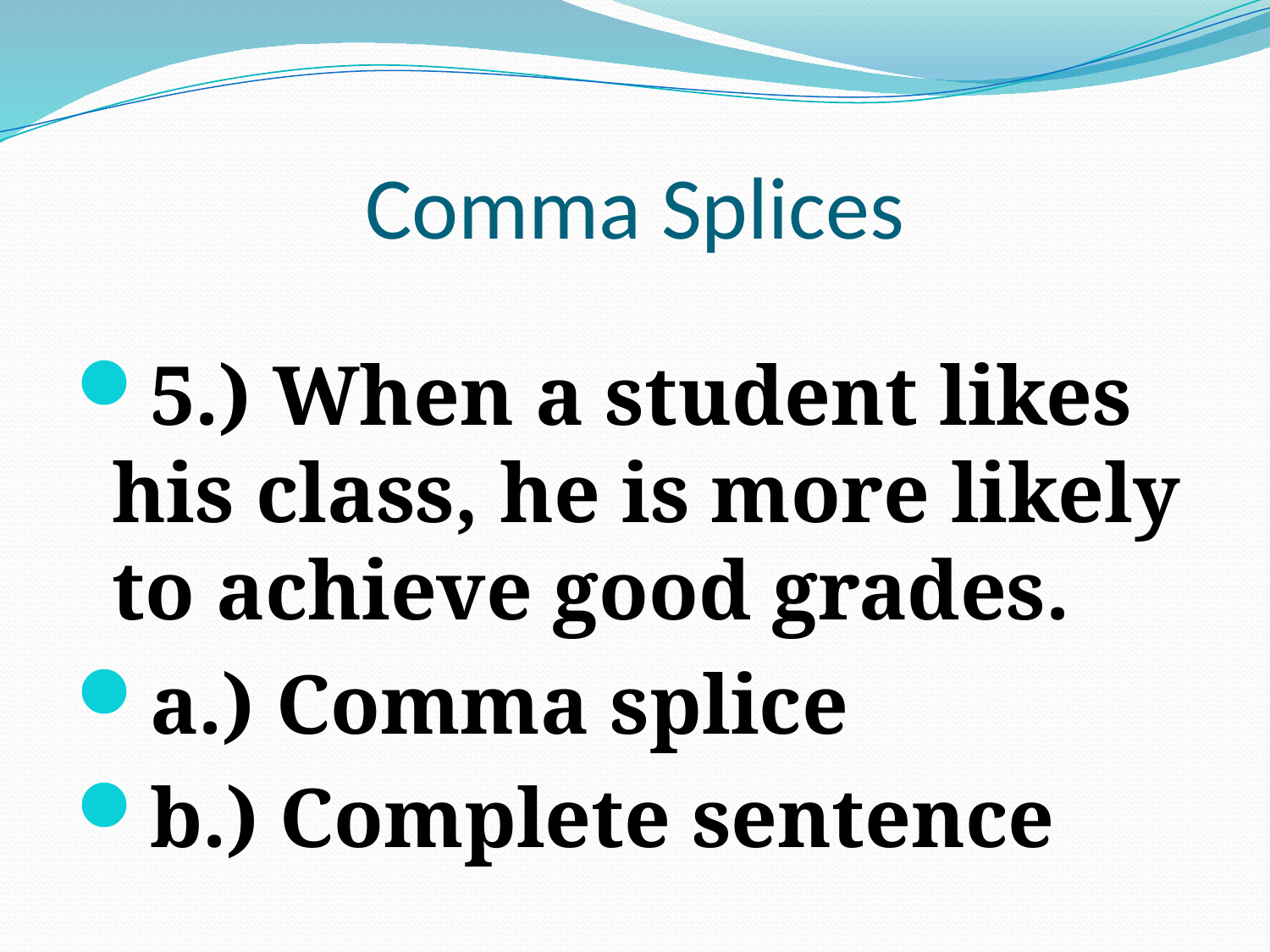

# Comma Splices

5.) When a student likes his class, he is more likely to achieve good grades.
a.) Comma splice
b.) Complete sentence